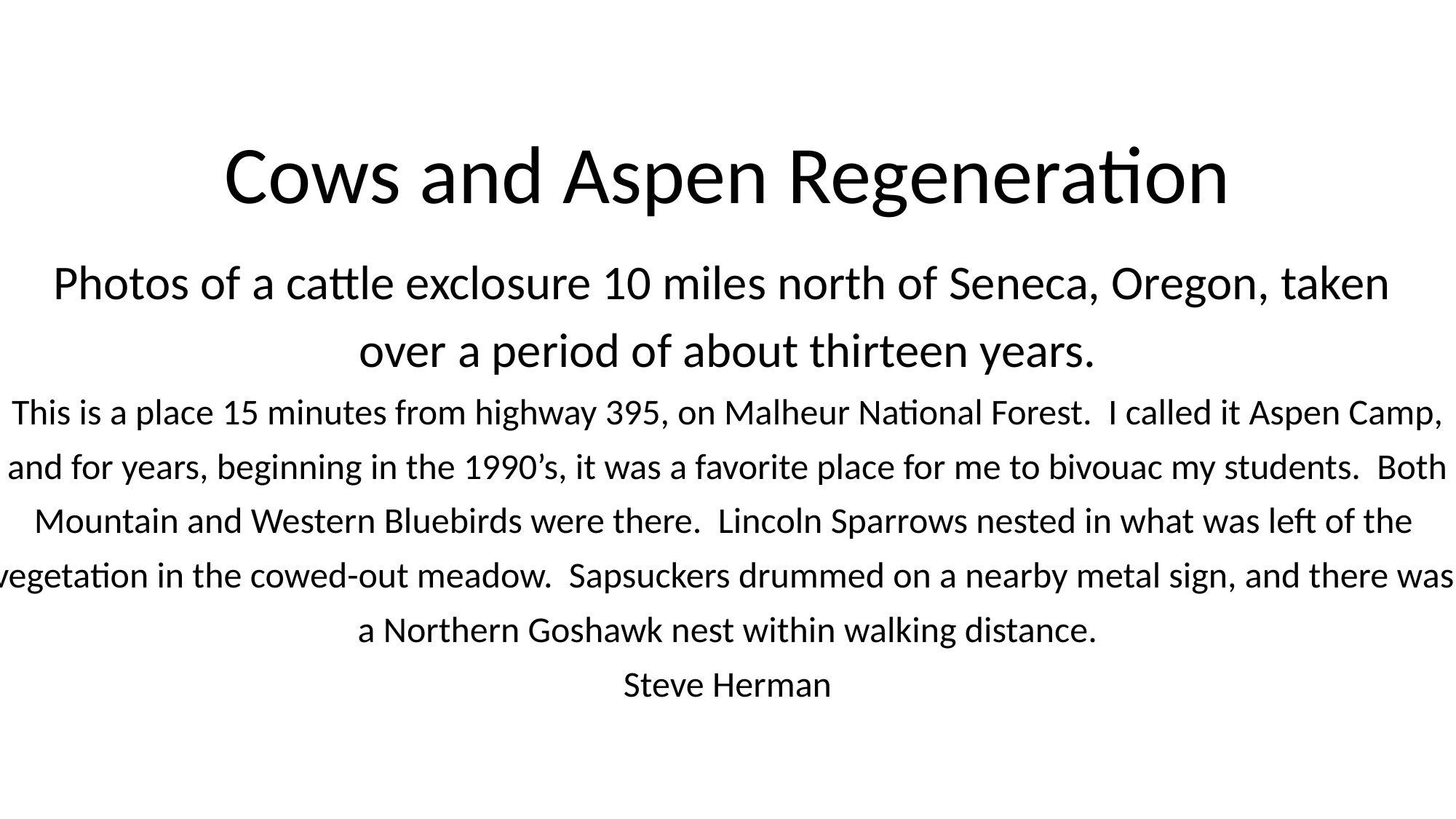

# Cows and Aspen Regeneration
Photos of a cattle exclosure 10 miles north of Seneca, Oregon, taken
over a period of about thirteen years.
This is a place 15 minutes from highway 395, on Malheur National Forest.  I called it Aspen Camp,
 and for years, beginning in the 1990’s, it was a favorite place for me to bivouac my students.  Both
Mountain and Western Bluebirds were there.  Lincoln Sparrows nested in what was left of the
vegetation in the cowed-out meadow.  Sapsuckers drummed on a nearby metal sign, and there was
a Northern Goshawk nest within walking distance.
Steve Herman